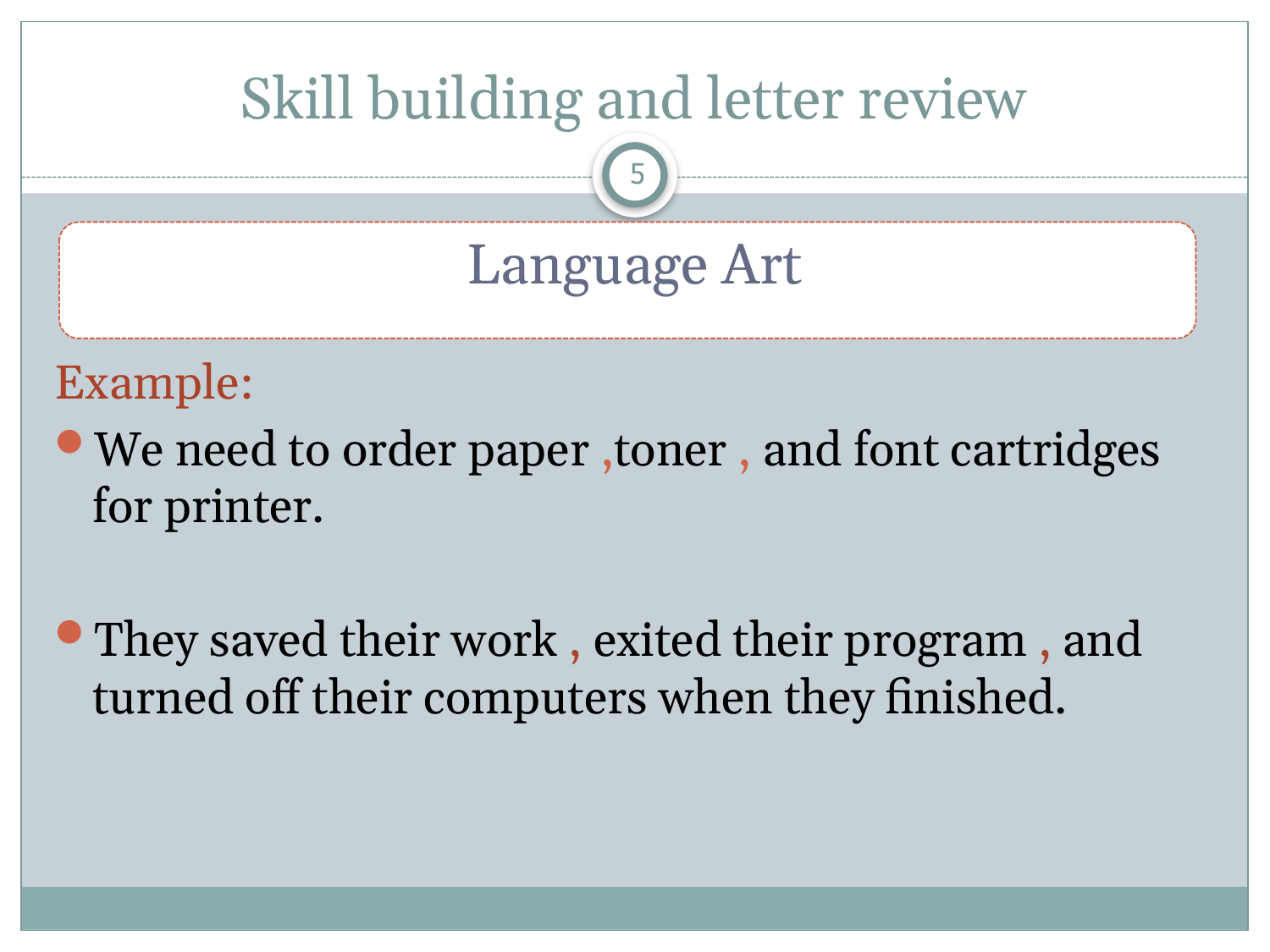

# Skill building and letter review
5

Example:
We need to order paper ,toner , and font cartridges for printer.

They saved their work , exited their program , and turned off their computers when they finished.
Language Art